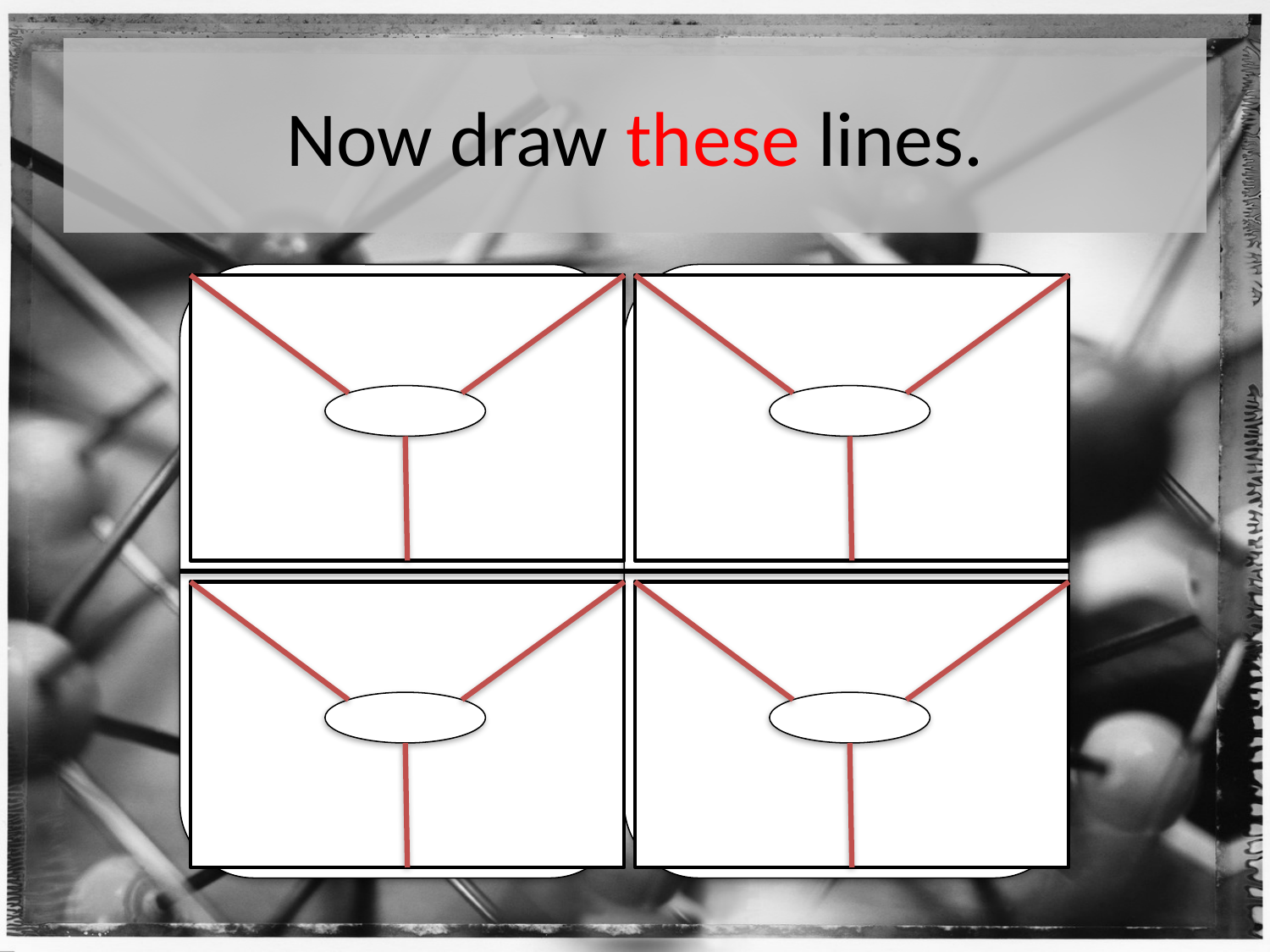

# Now draw these lines.

A, M, E, C

A, M, E, C

3
4